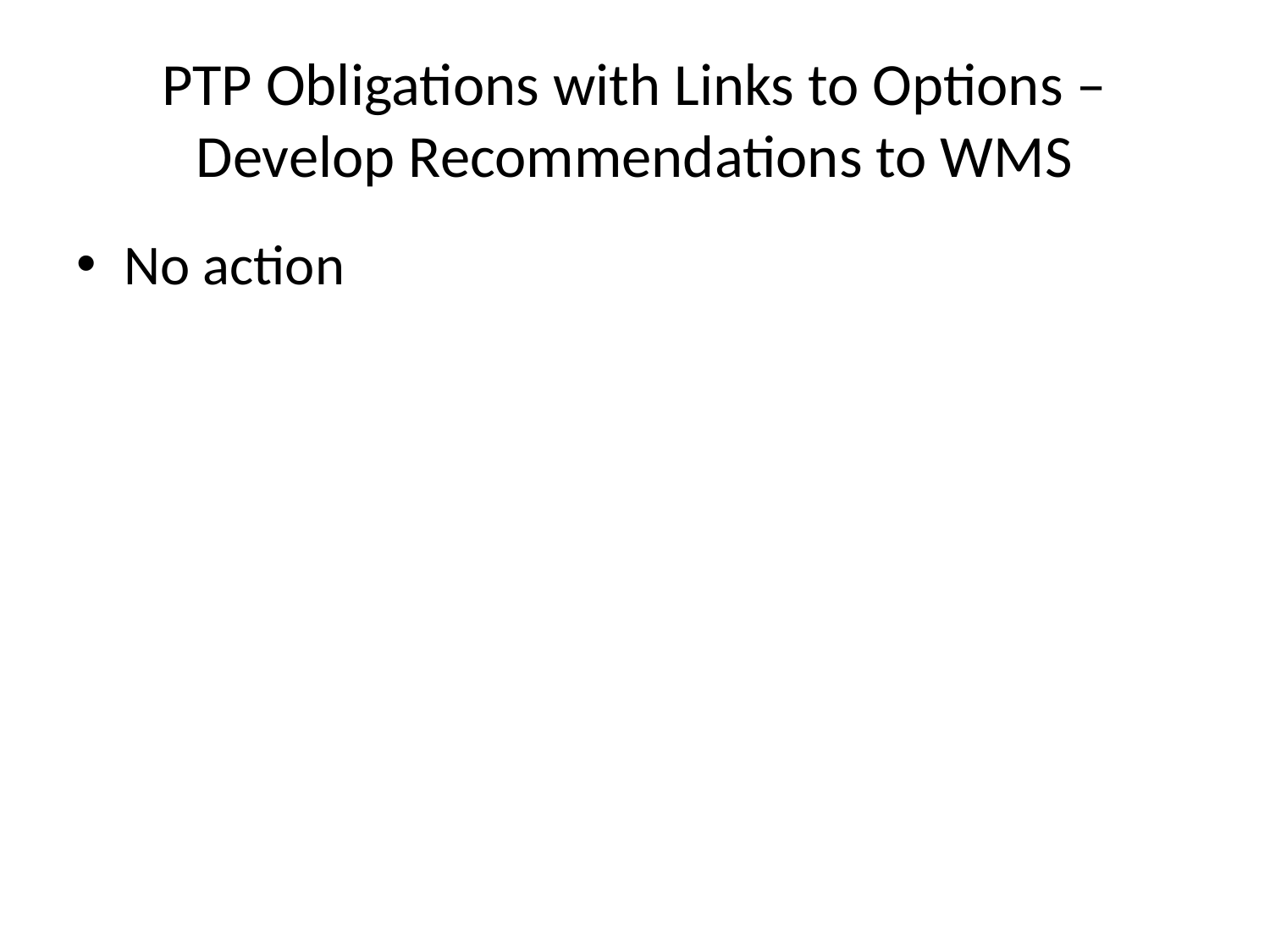

# PTP Obligations with Links to Options – Develop Recommendations to WMS
No action